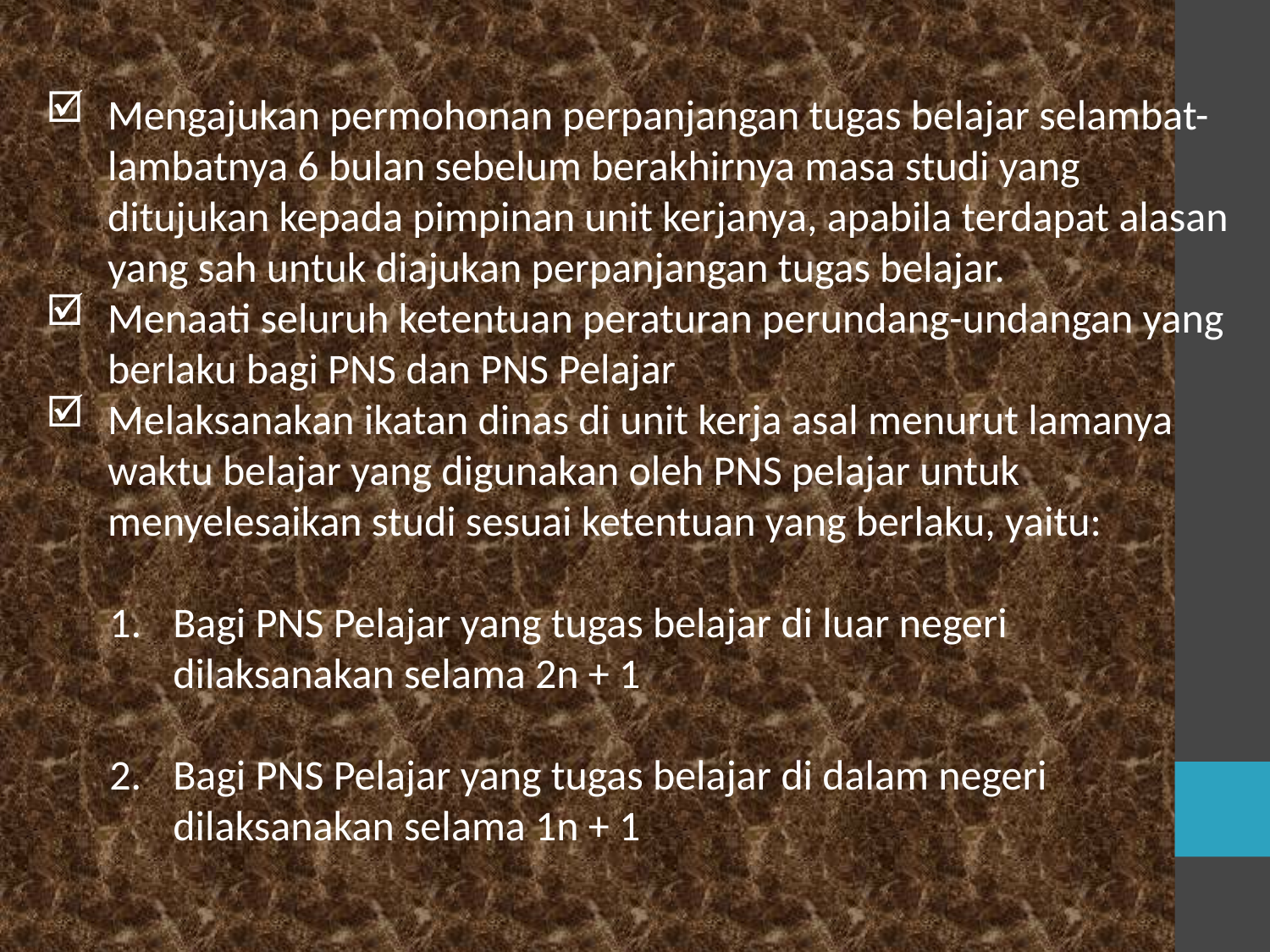

Mengajukan permohonan perpanjangan tugas belajar selambat-lambatnya 6 bulan sebelum berakhirnya masa studi yang ditujukan kepada pimpinan unit kerjanya, apabila terdapat alasan yang sah untuk diajukan perpanjangan tugas belajar.
Menaati seluruh ketentuan peraturan perundang-undangan yang berlaku bagi PNS dan PNS Pelajar
Melaksanakan ikatan dinas di unit kerja asal menurut lamanya waktu belajar yang digunakan oleh PNS pelajar untuk menyelesaikan studi sesuai ketentuan yang berlaku, yaitu:

Bagi PNS Pelajar yang tugas belajar di luar negeri dilaksanakan selama 2n + 1

Bagi PNS Pelajar yang tugas belajar di dalam negeri dilaksanakan selama 1n + 1